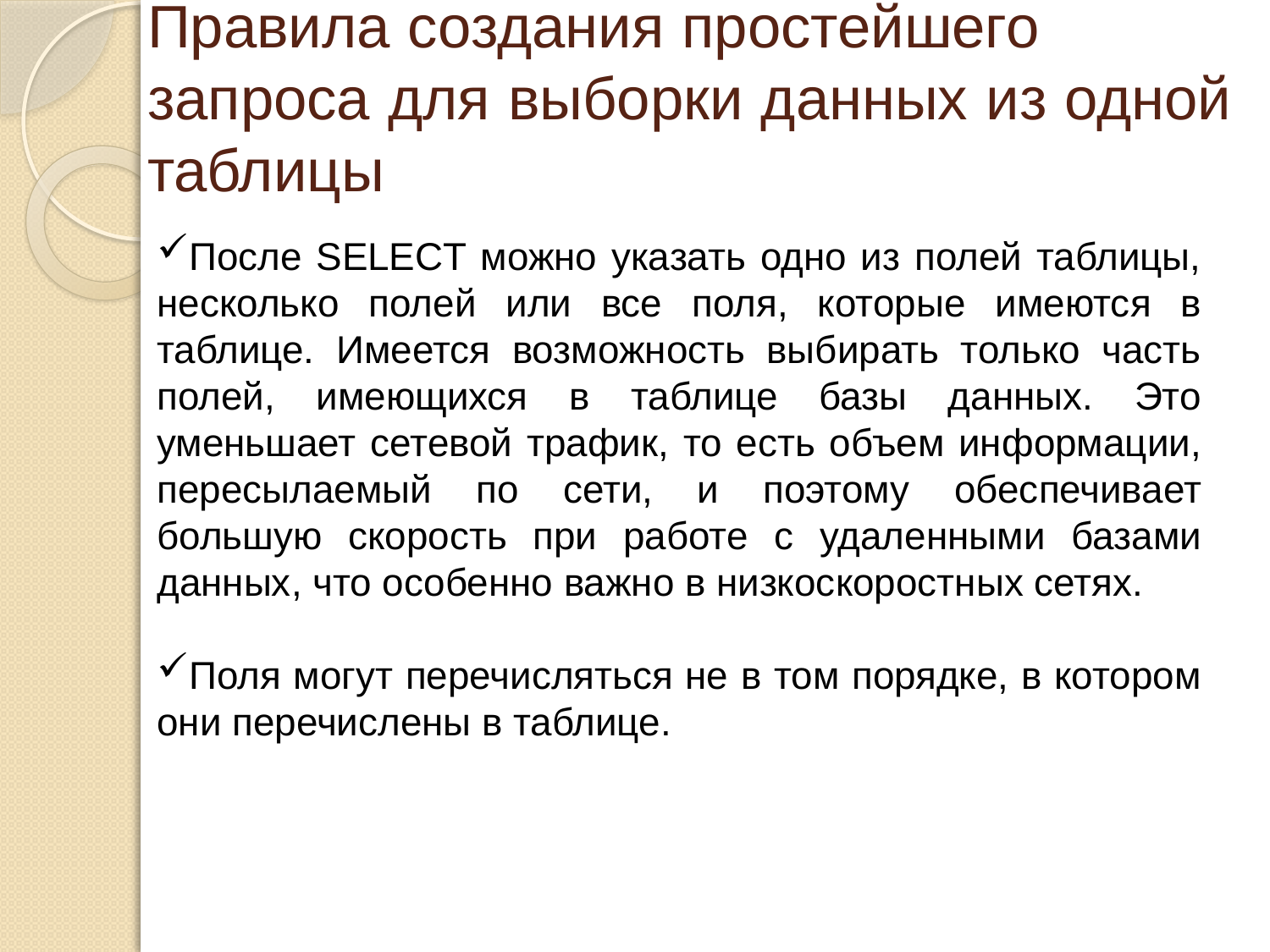

# Правила создания простейшего запроса для выборки данных из одной таблицы
После SELECT можно указать одно из полей таблицы, несколько полей или все поля, которые имеются в таблице. Имеется возможность выбирать только часть полей, имеющихся в таблице базы данных. Это уменьшает сетевой трафик, то есть объем информации, пересылаемый по сети, и поэтому обеспечивает большую скорость при работе с удаленными базами данных, что особенно важно в низкоскоростных сетях.

Поля могут перечисляться не в том порядке, в котором они перечислены в таблице.